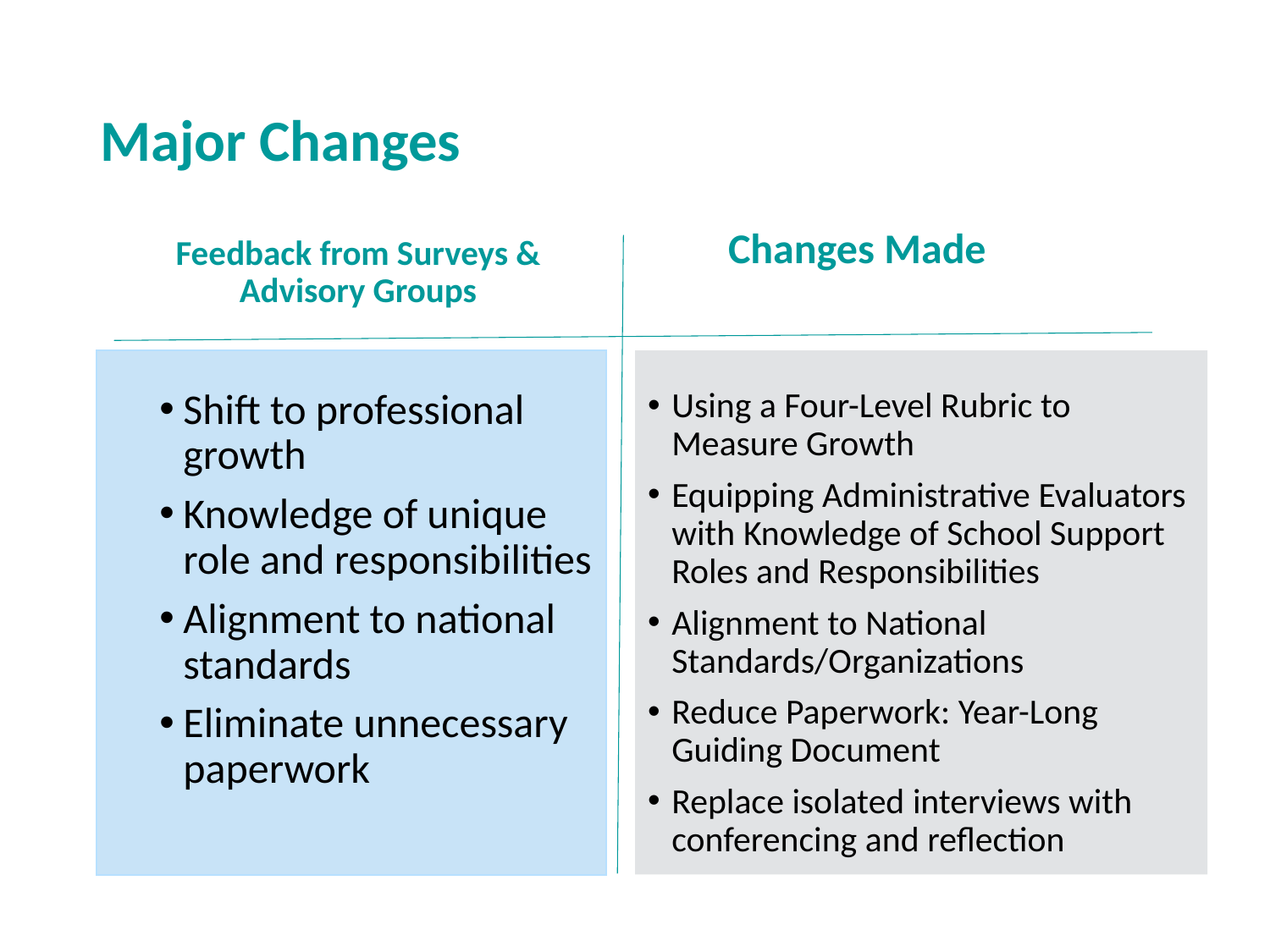

# Major Changes
Changes Made
Feedback from Surveys & Advisory Groups

Shift to professional growth
Knowledge of unique role and responsibilities
Alignment to national standards
Eliminate unnecessary paperwork

Using a Four-Level Rubric to Measure Growth
Equipping Administrative Evaluators with Knowledge of School Support Roles and Responsibilities
Alignment to National Standards/Organizations
Reduce Paperwork: Year-Long Guiding Document
Replace isolated interviews with conferencing and reflection